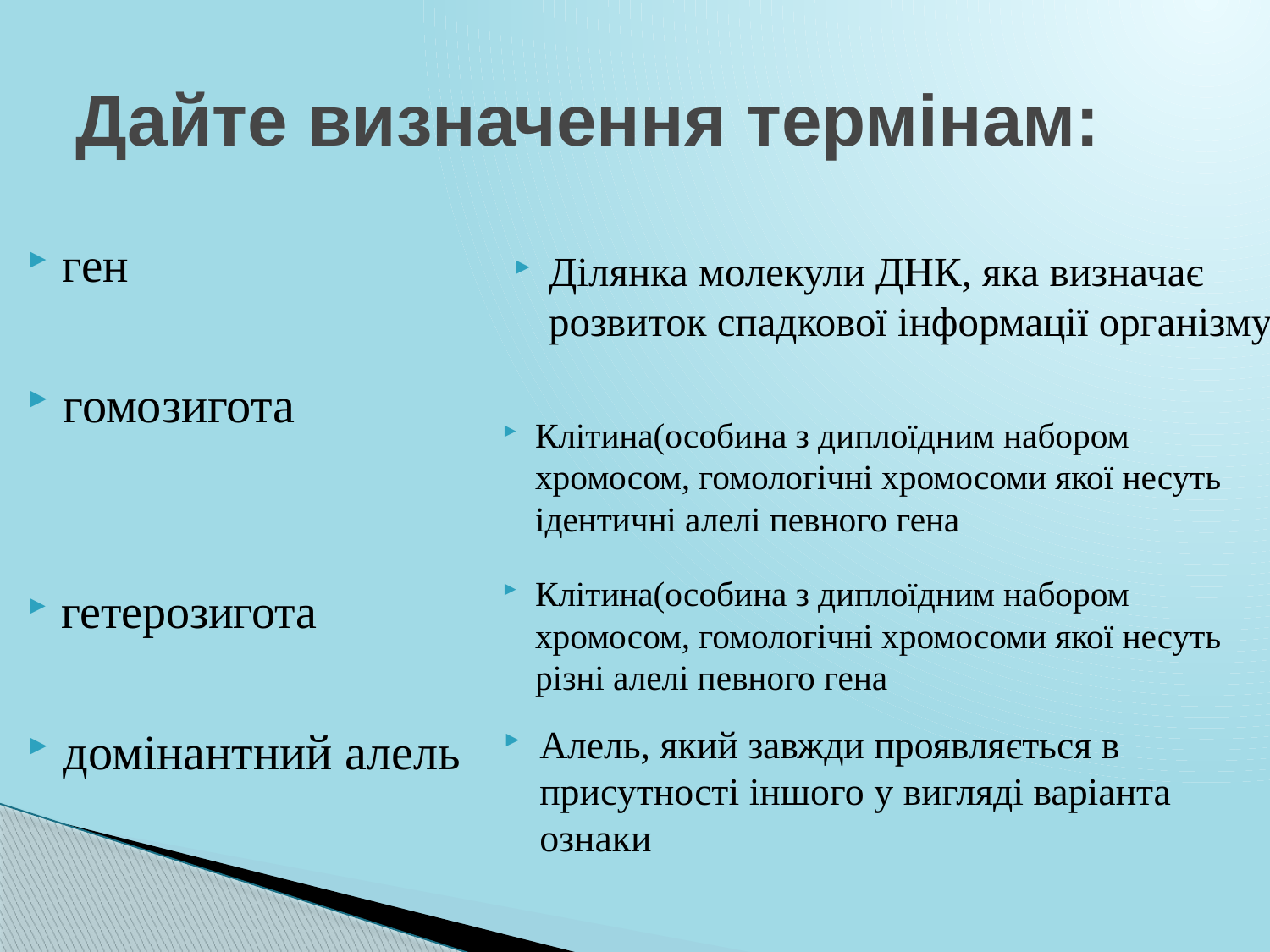

# Дайте визначення термінам:
ген
Ділянка молекули ДНК, яка визначає розвиток спадкової інформації організму
гомозигота
Клітина(особина з диплоїдним набором хромосом, гомологічні хромосоми якої несуть ідентичні алелі певного гена
Клітина(особина з диплоїдним набором хромосом, гомологічні хромосоми якої несуть різні алелі певного гена
гетерозигота
домінантний алель
Алель, який завжди проявляється в присутності іншого у вигляді варіанта ознаки